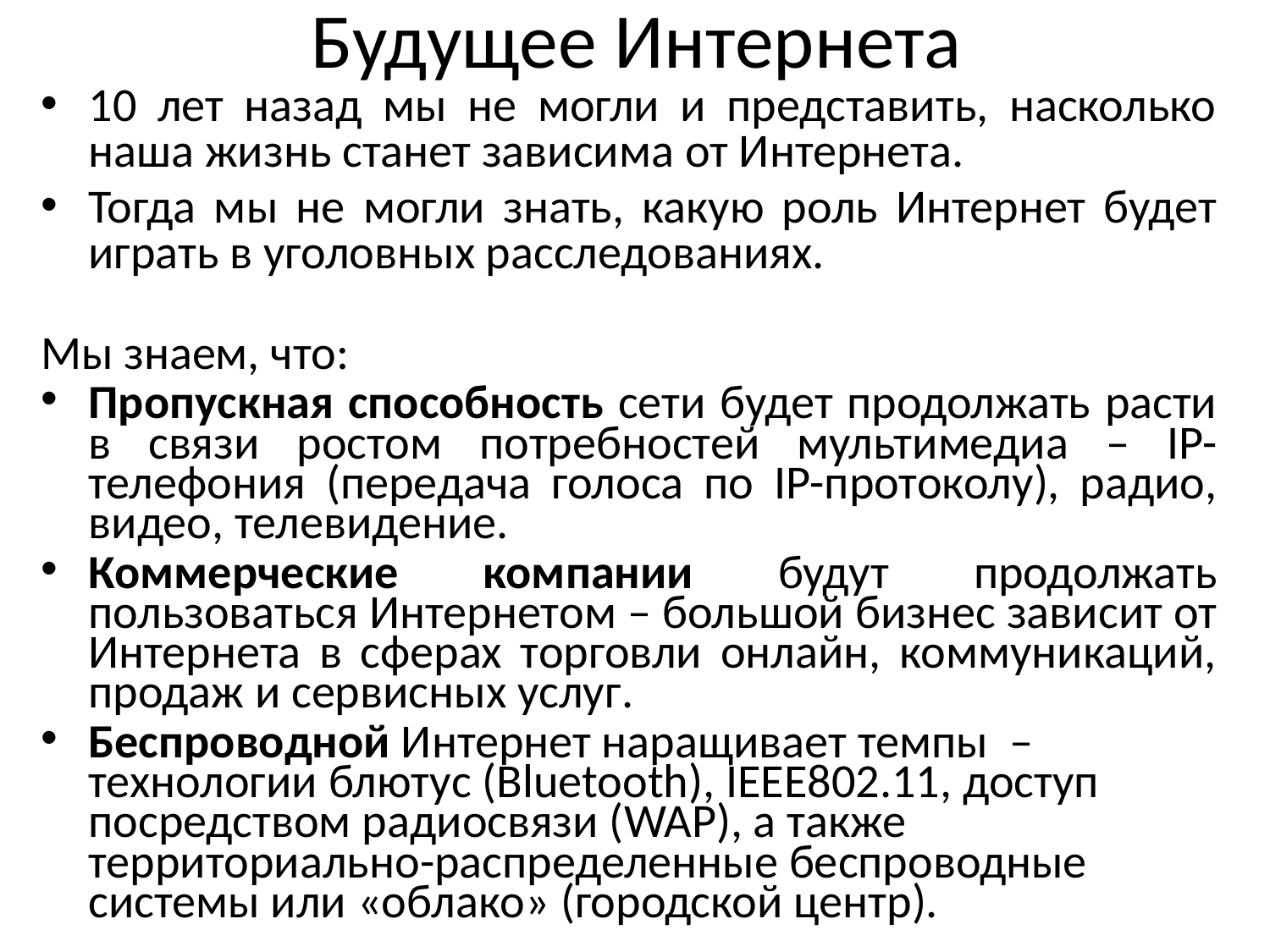

# Будущее Интернета
10 лет назад мы не могли и представить, насколько наша жизнь станет зависима от Интернета.
Тогда мы не могли знать, какую роль Интернет будет играть в уголовных расследованиях.

Мы знаем, что:
Пропускная способность сети будет продолжать расти в связи ростом потребностей мультимедиа – IP-телефония (передача голоса по IP-протоколу), радио, видео, телевидение.
Коммерческие компании будут продолжать пользоваться Интернетом – большой бизнес зависит от Интернета в сферах торговли онлайн, коммуникаций, продаж и сервисных услуг.
Беспроводной Интернет наращивает темпы  – технологии блютус (Bluetooth), IEEE802.11, доступ посредством радиосвязи (WAP), а также территориально-распределенные беспроводные системы или «облако» (городской центр).